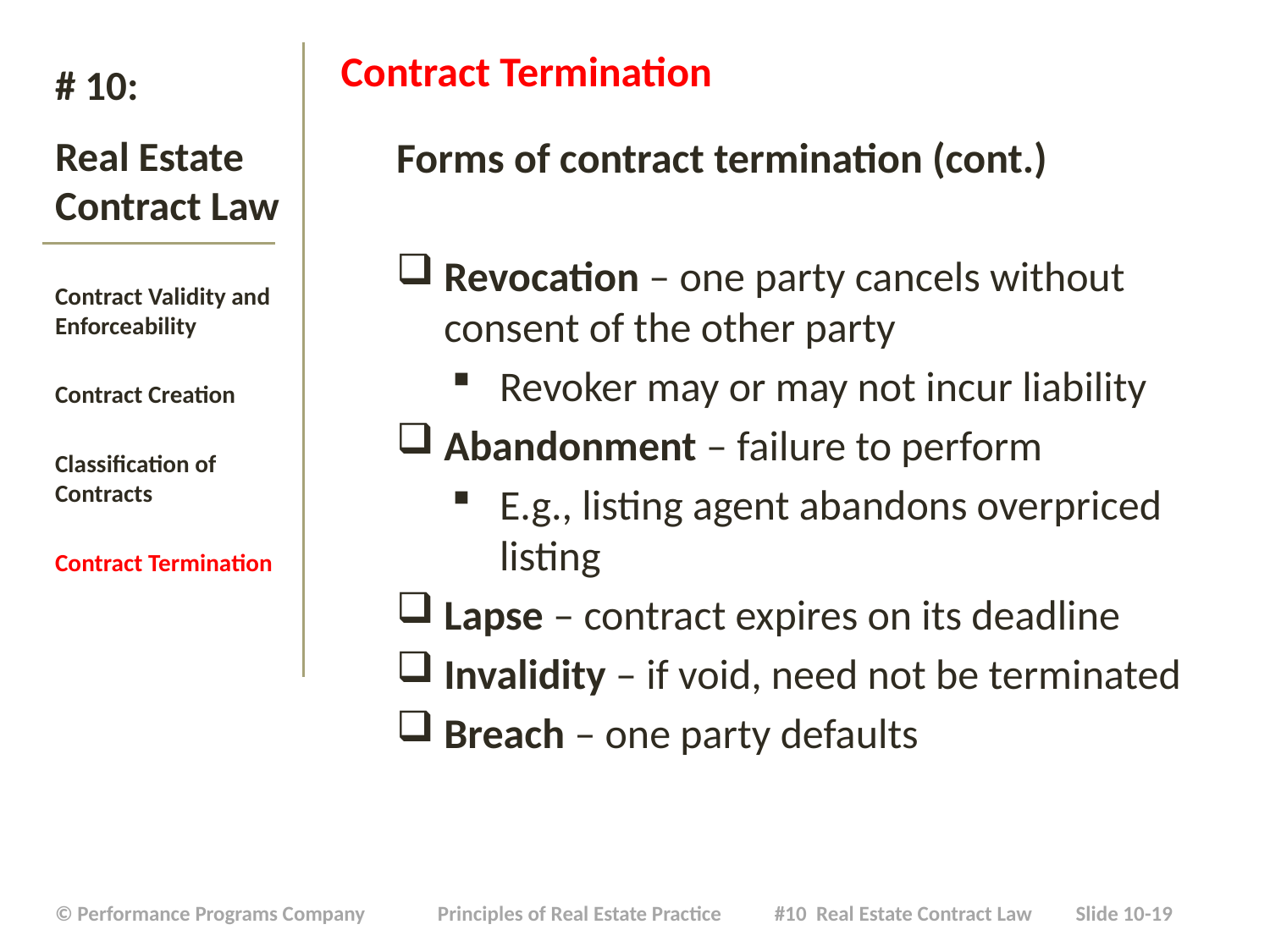

Contract Termination

Forms of contract termination (cont.)

Revocation – one party cancels without consent of the other party
Revoker may or may not incur liability
Abandonment – failure to perform
E.g., listing agent abandons overpriced listing
Lapse – contract expires on its deadline
Invalidity – if void, need not be terminated
Breach – one party defaults

# # 10: Real Estate Contract Law

Contract Validity and Enforceability

Contract Creation

Classification of Contracts

Contract Termination

| © Performance Programs Company Principles of Real Estate Practice #10 Real Estate Contract Law Slide 10-19 |
| --- |